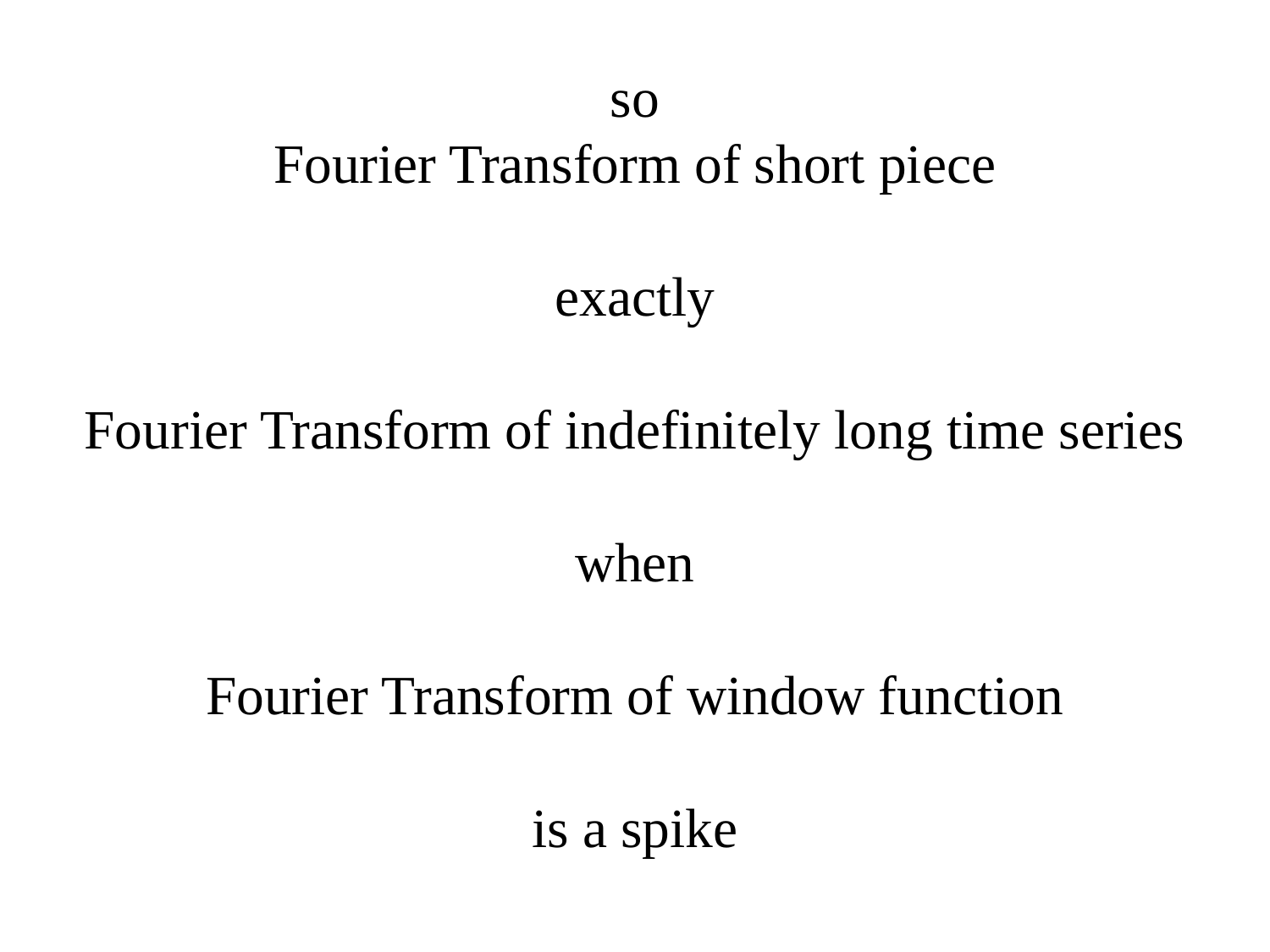

# so Fourier Transform of short piece exactly Fourier Transform of indefinitely long time series when Fourier Transform of window function is a spike